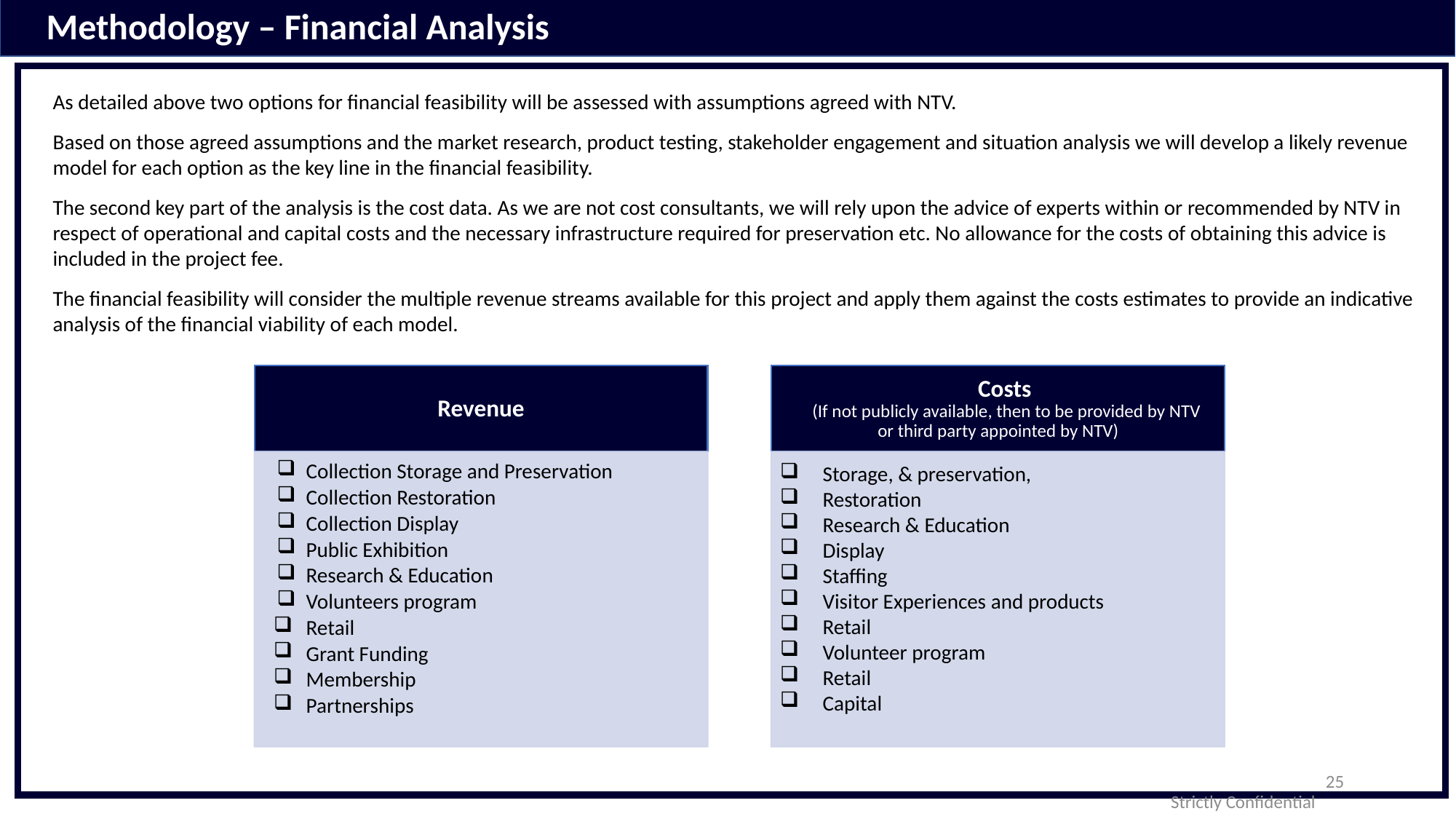

Methodology – Financial Analysis

As detailed above two options for financial feasibility will be assessed with assumptions agreed with NTV.

Based on those agreed assumptions and the market research, product testing, stakeholder engagement and situation analysis we will develop a likely revenue model for each option as the key line in the financial feasibility.

The second key part of the analysis is the cost data. As we are not cost consultants, we will rely upon the advice of experts within or recommended by NTV in respect of operational and capital costs and the necessary infrastructure required for preservation etc. No allowance for the costs of obtaining this advice is included in the project fee.

The financial feasibility will consider the multiple revenue streams available for this project and apply them against the costs estimates to provide an indicative analysis of the financial viability of each model.

Revenue
Collection Storage and Preservation
Collection Restoration
Collection Display
Public Exhibition
Research & Education
Volunteers program
Retail
Grant Funding
Membership
Partnerships
Costs
 (If not publicly available, then to be provided by NTV or third party appointed by NTV)
Storage, & preservation,
Restoration
Research & Education
Display
Staffing
Visitor Experiences and products
Retail
Volunteer program
Retail
Capital
25
Strictly Confidential